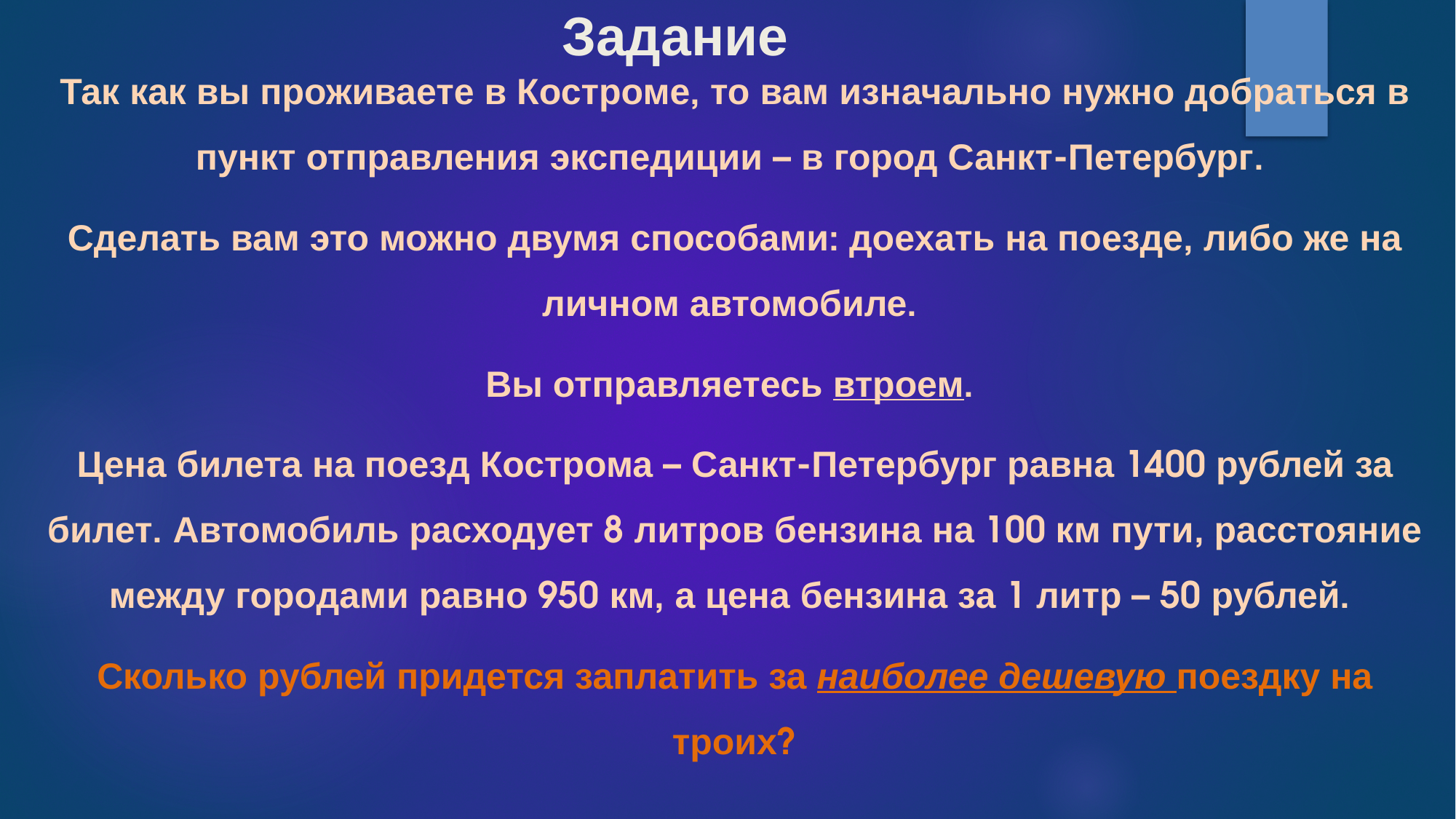

# Задание
Так как вы проживаете в Костроме, то вам изначально нужно добраться в пункт отправления экспедиции – в город Санкт-Петербург.
Сделать вам это можно двумя способами: доехать на поезде, либо же на личном автомобиле.
Вы отправляетесь втроем.
Цена билета на поезд Кострома – Санкт-Петербург равна 1400 рублей за билет. Автомобиль расходует 8 литров бензина на 100 км пути, расстояние между городами равно 950 км, а цена бензина за 1 литр – 50 рублей.
Сколько рублей придется заплатить за наиболее дешевую поездку на троих?